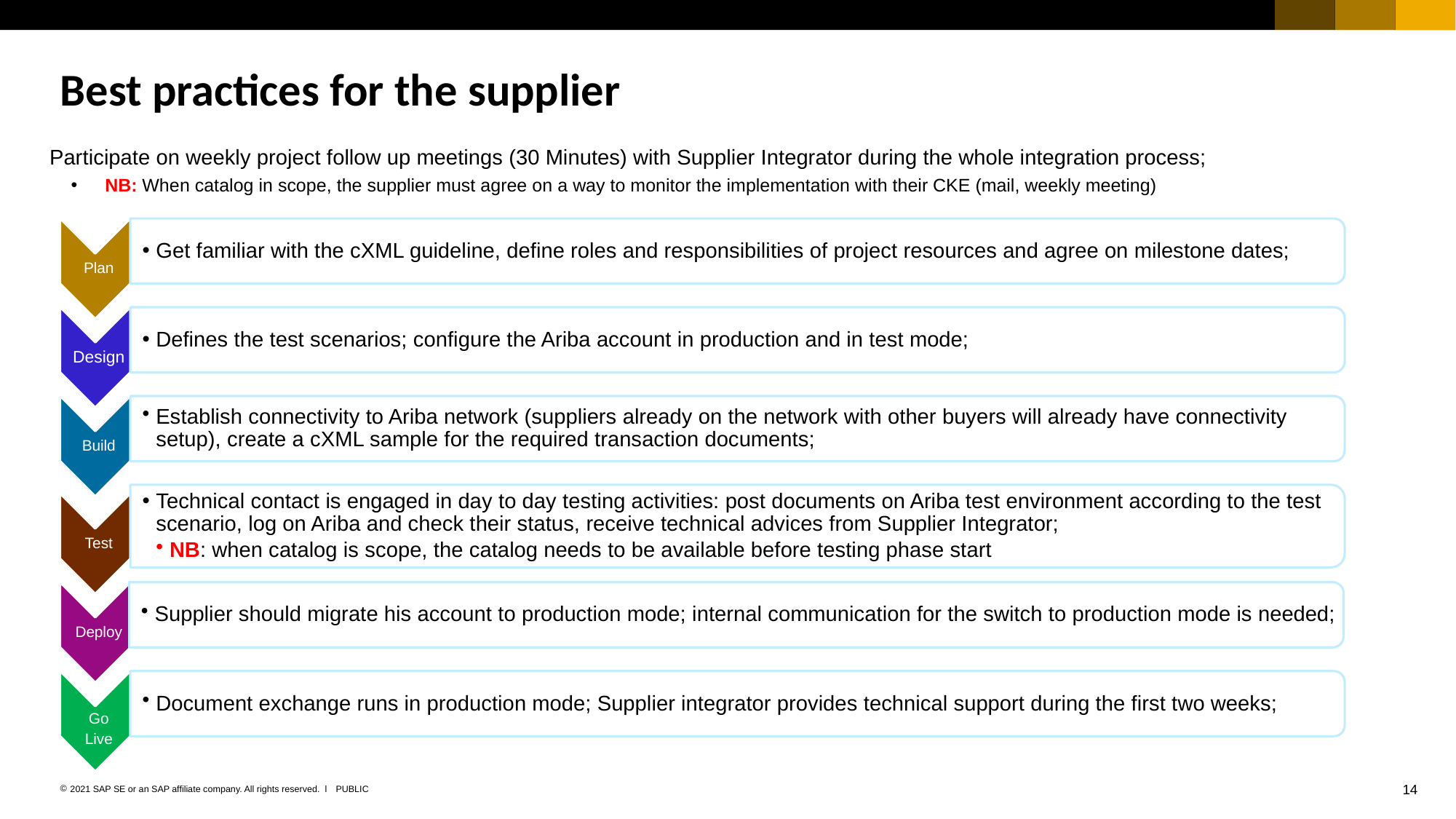

# Best practices for the supplier
Participate on weekly project follow up meetings (30 Minutes) with Supplier Integrator during the whole integration process;
NB: When catalog in scope, the supplier must agree on a way to monitor the implementation with their CKE (mail, weekly meeting)

Plan
Get familiar with the cXML guideline, define roles and responsibilities of project resources and agree on milestone dates;
Design
Defines the test scenarios; configure the Ariba account in production and in test mode;
Build
Establish connectivity to Ariba network (suppliers already on the network with other buyers will already have connectivity setup), create a cXML sample for the required transaction documents;
Test
Technical contact is engaged in day to day testing activities: post documents on Ariba test environment according to the test scenario, log on Ariba and check their status, receive technical advices from Supplier Integrator;
NB: when catalog is scope, the catalog needs to be available before testing phase start
Deploy
Supplier should migrate his account to production mode; internal communication for the switch to production mode is needed;
Go Live
Document exchange runs in production mode; Supplier integrator provides technical support during the first two weeks;